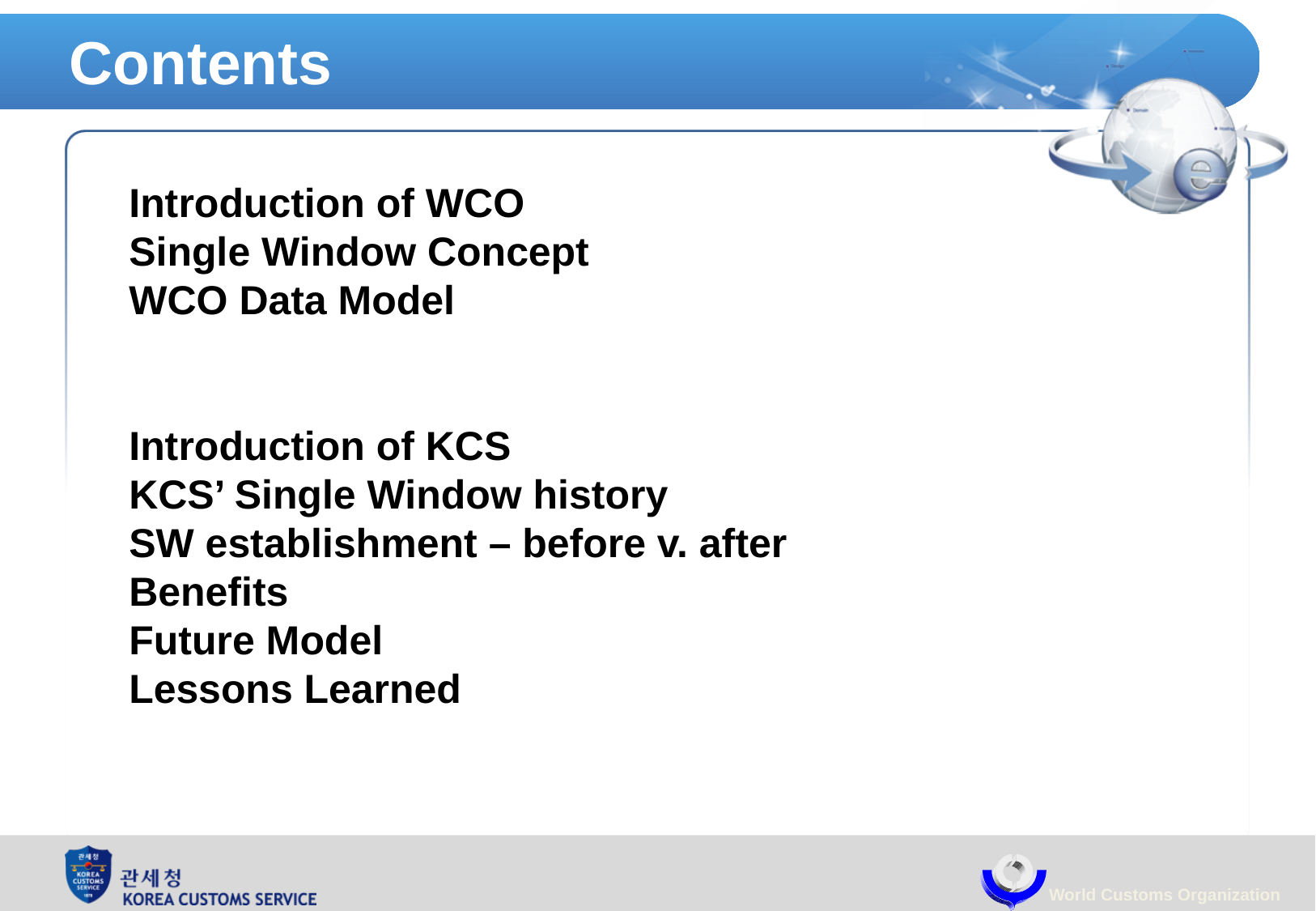

# Contents
Introduction of WCO
Single Window Concept
WCO Data Model

Introduction of KCS
KCS’ Single Window history
SW establishment – before v. after
Benefits
Future Model
Lessons Learned

50 million people